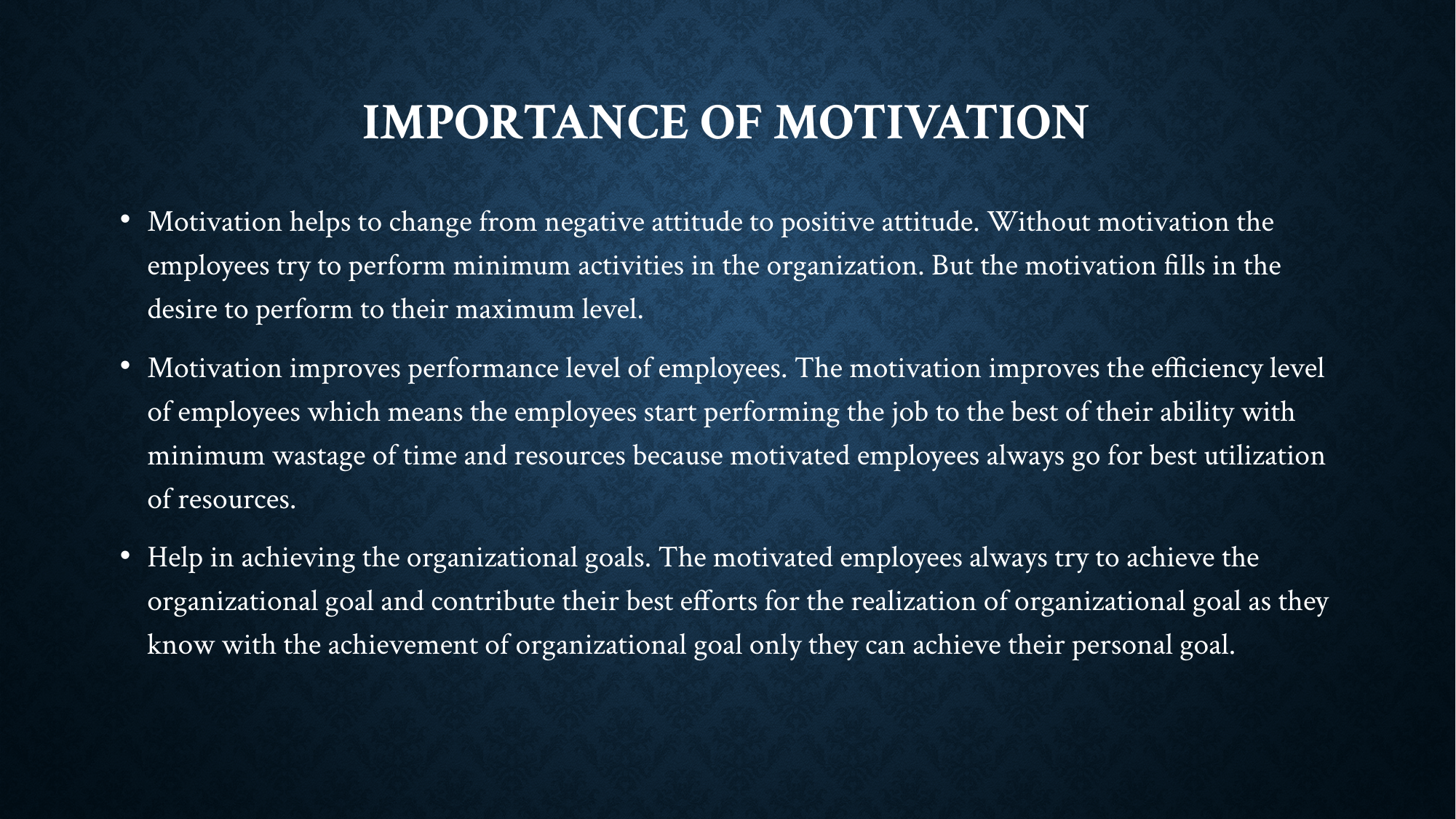

# Importance of motivation
Motivation helps to change from negative attitude to positive attitude. Without motivation the employees try to perform minimum activities in the organization. But the motivation fills in the desire to perform to their maximum level.
Motivation improves performance level of employees. The motivation improves the efficiency level of employees which means the employees start performing the job to the best of their ability with minimum wastage of time and resources because motivated employees always go for best utilization of resources.
Help in achieving the organizational goals. The motivated employees always try to achieve the organizational goal and contribute their best efforts for the realization of organizational goal as they know with the achievement of organizational goal only they can achieve their personal goal.